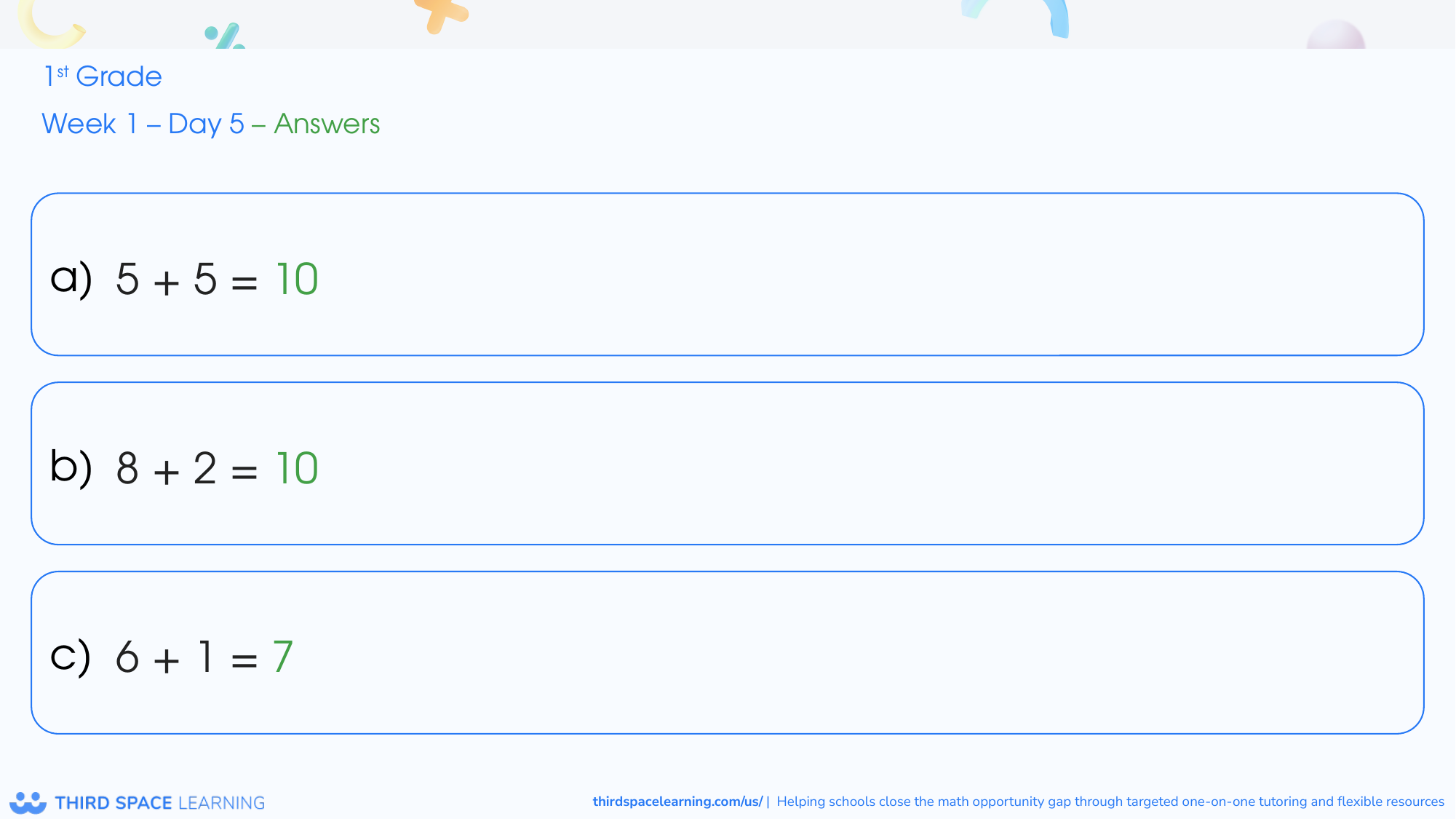

1st Grade
Week 1 – Day 5 – Answers
5 + 5 = 10
8 + 2 = 10
6 + 1 = 7